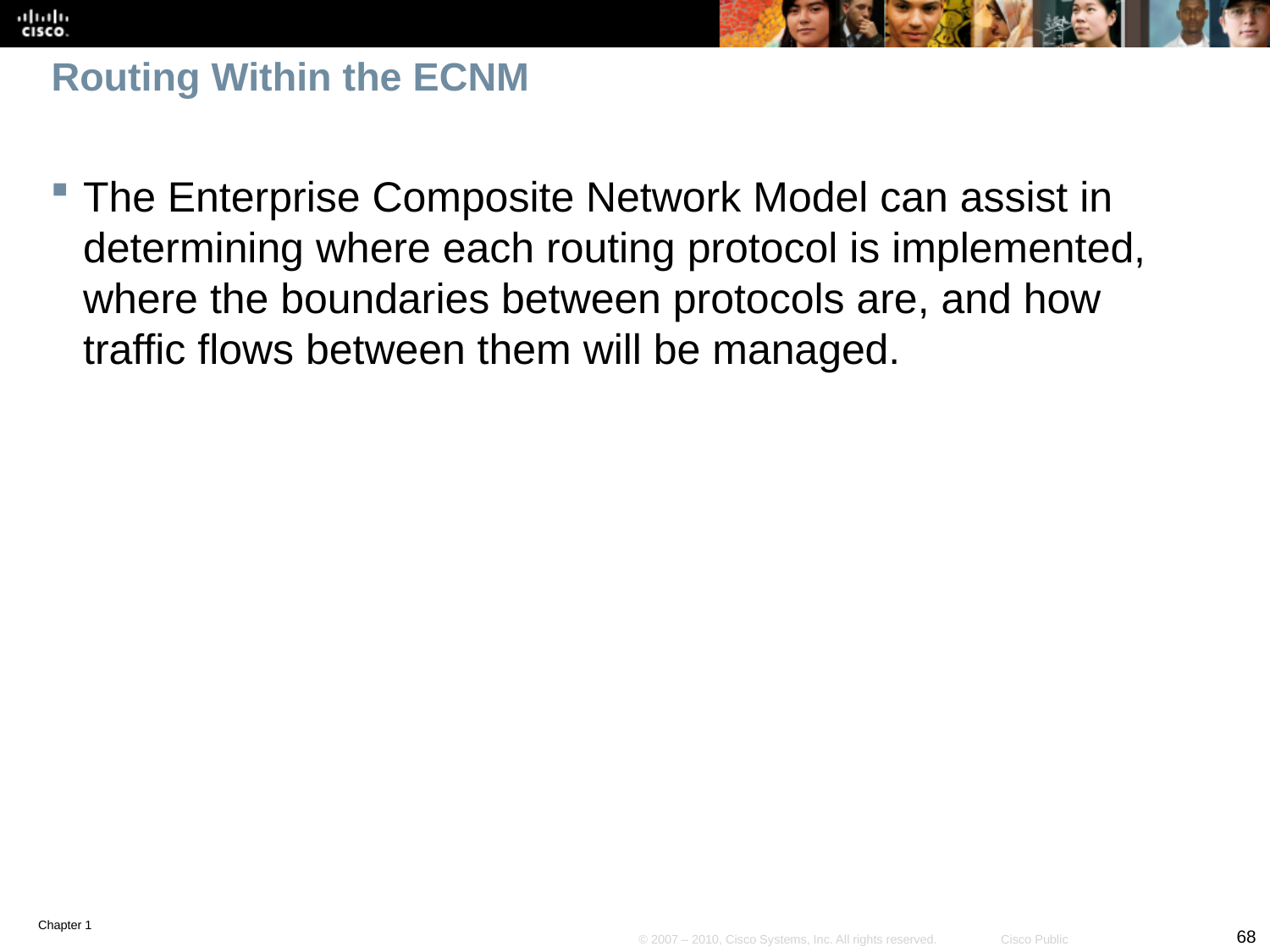

# Routing Within the ECNM
The Enterprise Composite Network Model can assist in determining where each routing protocol is implemented, where the boundaries between protocols are, and how traffic flows between them will be managed.